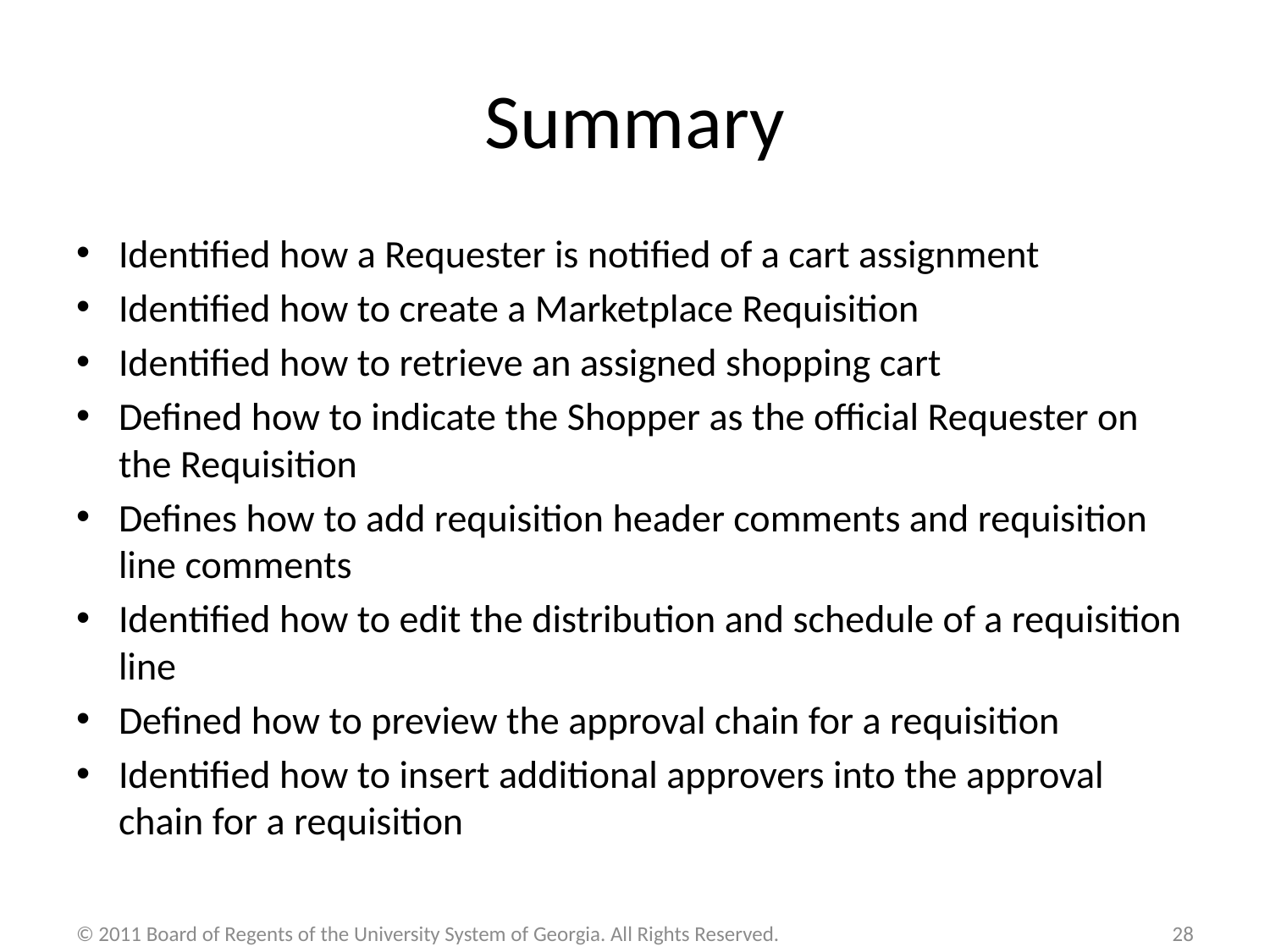

# Summary
Identified how a Requester is notified of a cart assignment
Identified how to create a Marketplace Requisition
Identified how to retrieve an assigned shopping cart
Defined how to indicate the Shopper as the official Requester on the Requisition
Defines how to add requisition header comments and requisition line comments
Identified how to edit the distribution and schedule of a requisition line
Defined how to preview the approval chain for a requisition
Identified how to insert additional approvers into the approval chain for a requisition

© 2011 Board of Regents of the University System of Georgia. All Rights Reserved.
28